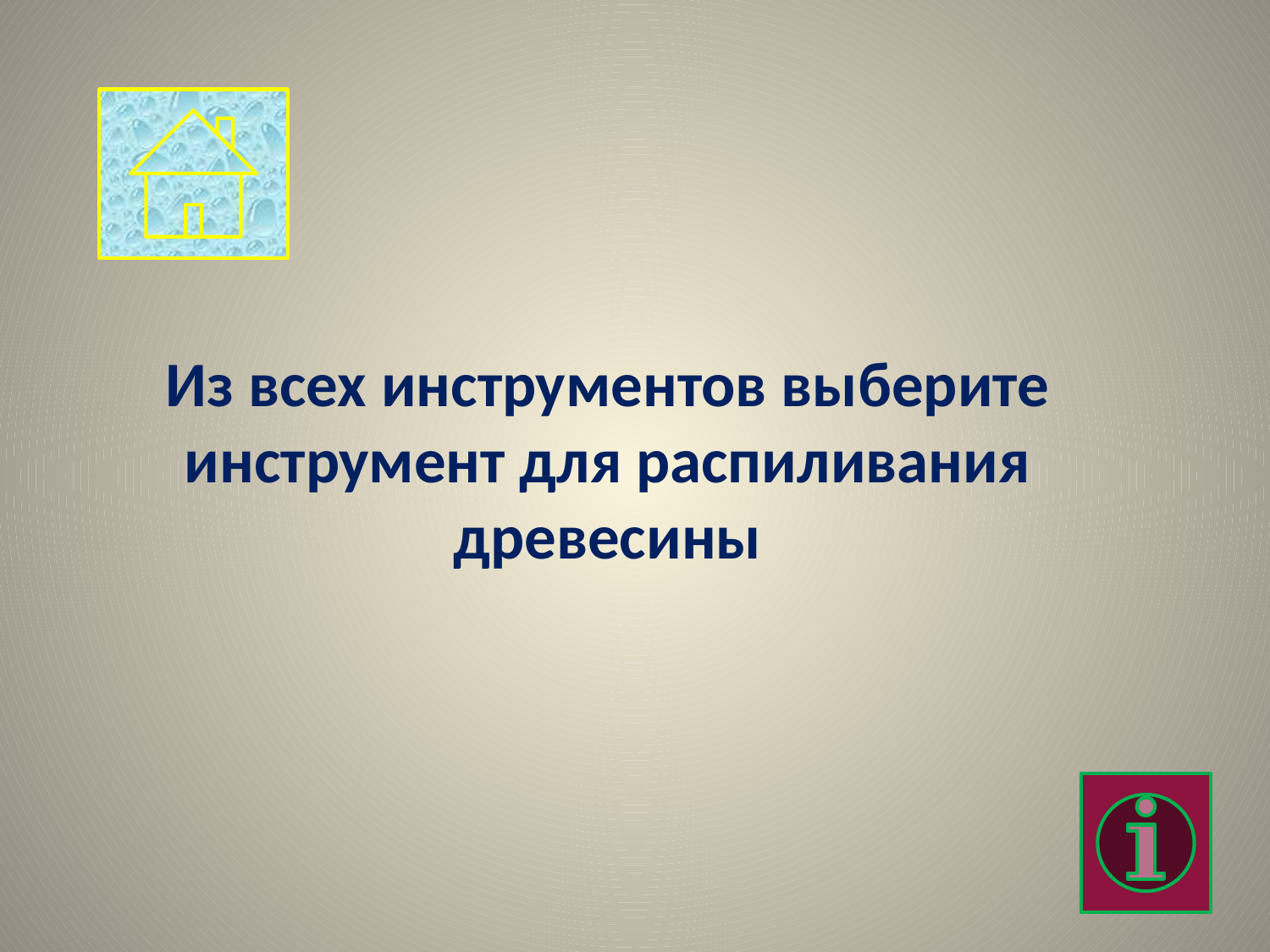

Из всех инструментов выберите инструмент для распиливания древесины